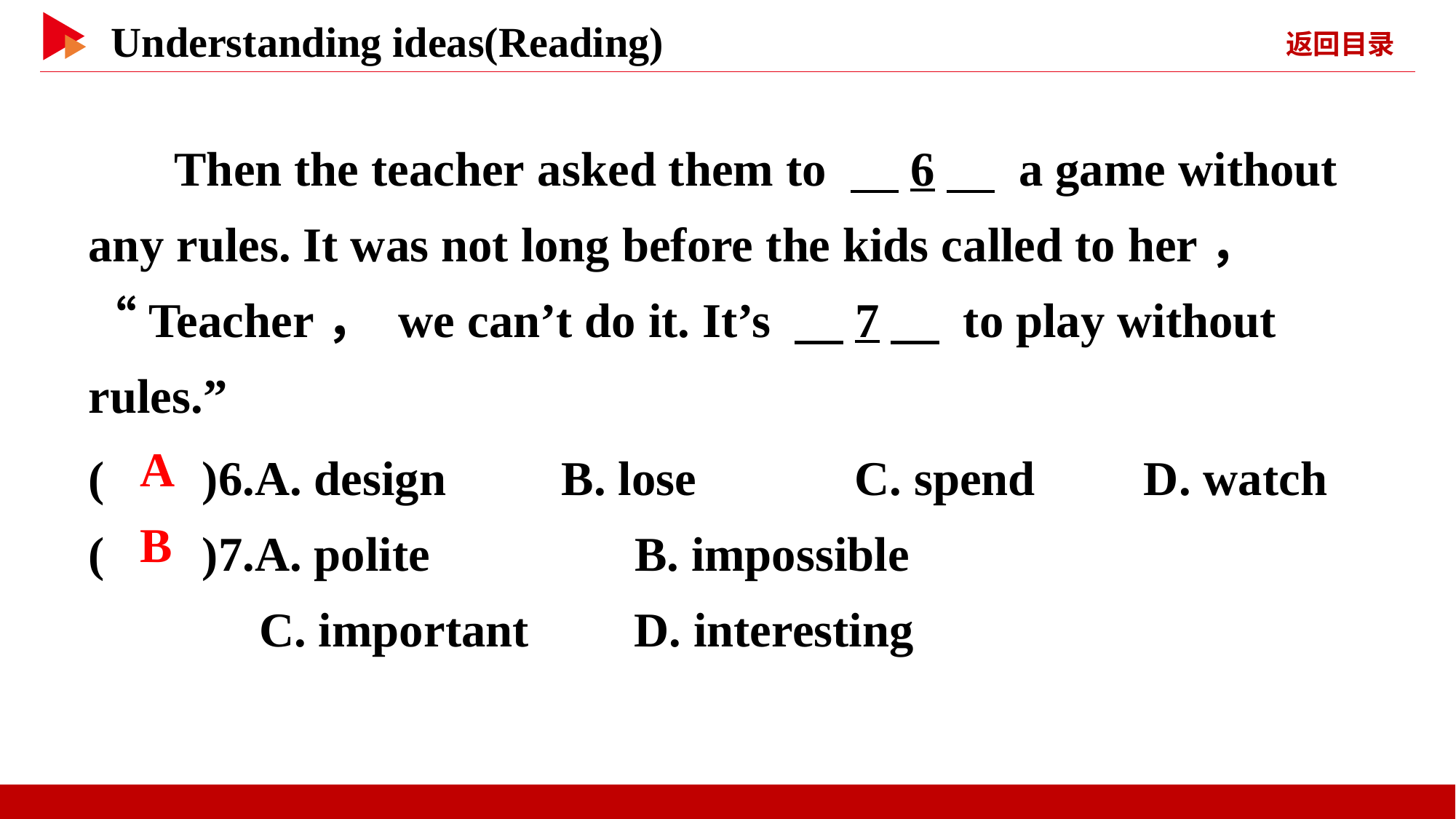

Then the teacher asked them to 　6　 a game without any rules. It was not long before the kids called to her， “Teacher， we can’t do it. It’s 　7　 to play without rules.”
(        )6.A. design	   B. lose             C. spend	      D. watch
(        )7.A. polite	         B. impossible
              C. important	D. interesting
   A
   B